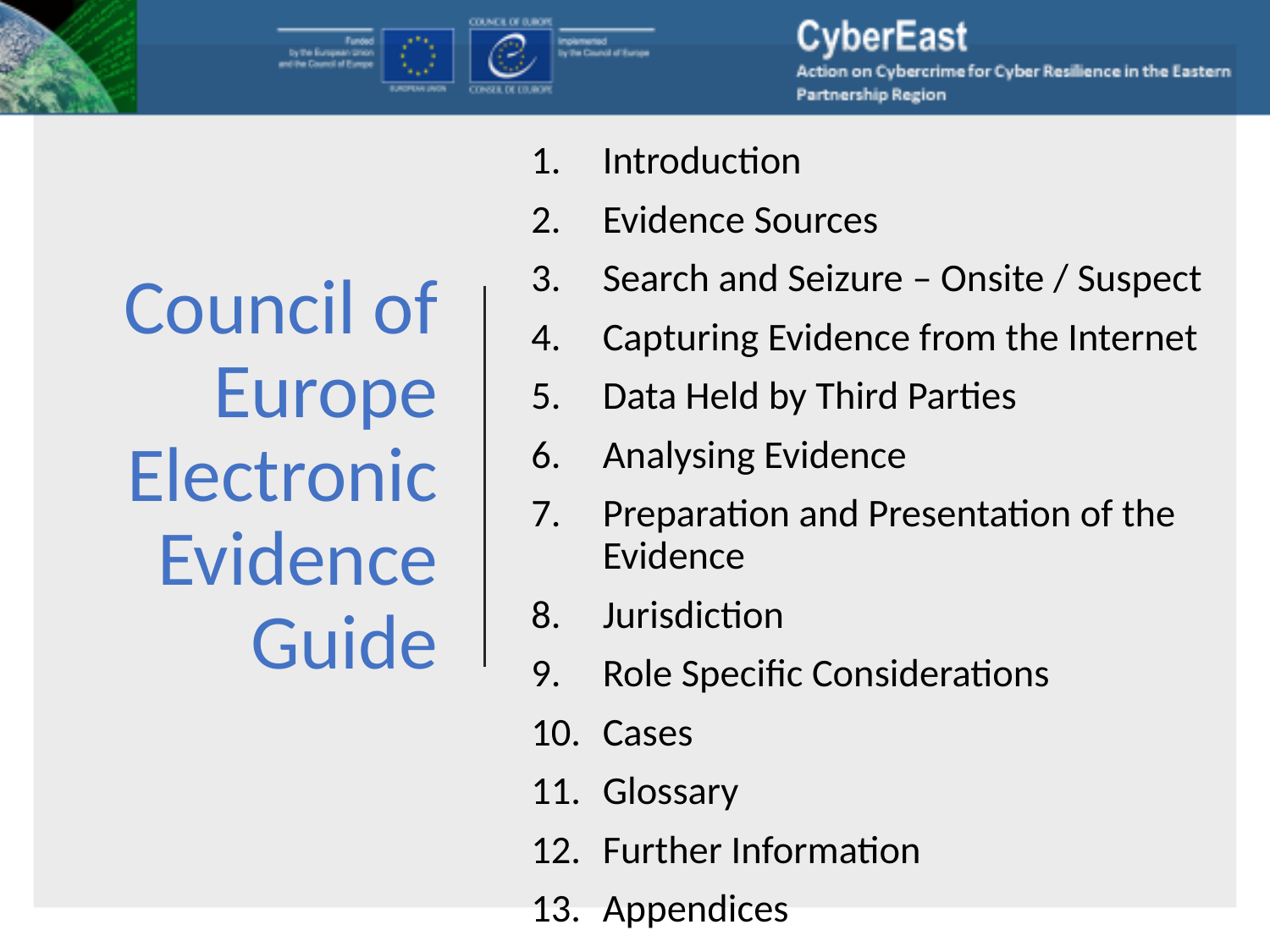

# Council of Europe Electronic Evidence Guide
Introduction
Evidence Sources
Search and Seizure – Onsite / Suspect
Capturing Evidence from the Internet
Data Held by Third Parties
Analysing Evidence
Preparation and Presentation of the Evidence
Jurisdiction
Role Specific Considerations
Cases
Glossary
Further Information
Appendices